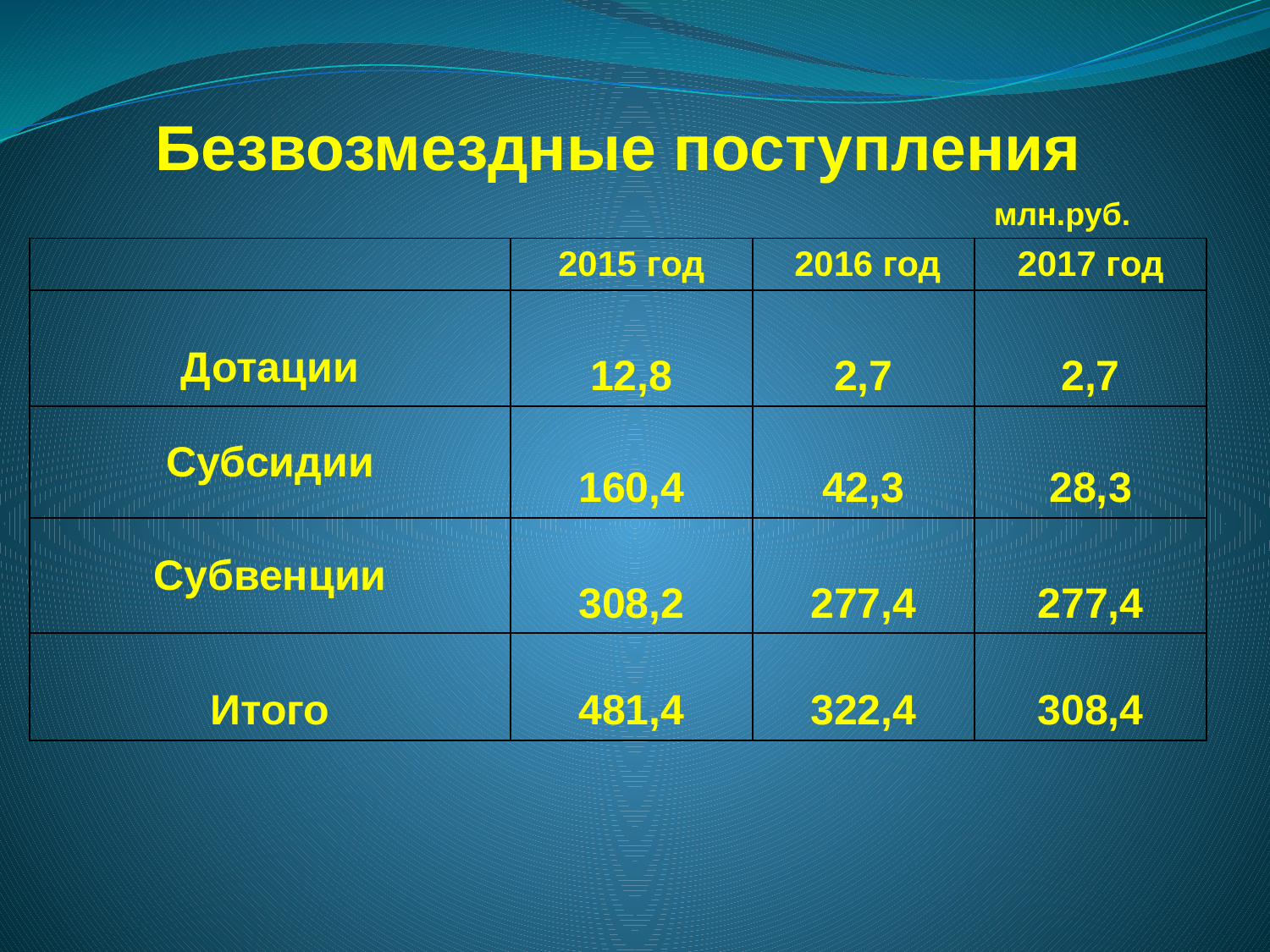

| Безвозмездные поступления |  |  |  |
| --- | --- | --- | --- |
| млн.руб. |  |  |  |
|  | 2015 год | 2016 год | 2017 год |
| Дотации | 12,8 | 2,7 | 2,7 |
| Субсидии | 160,4 | 42,3 | 28,3 |
| Субвенции | 308,2 | 277,4 | 277,4 |
| Итого | 481,4 | 322,4 | 308,4 |